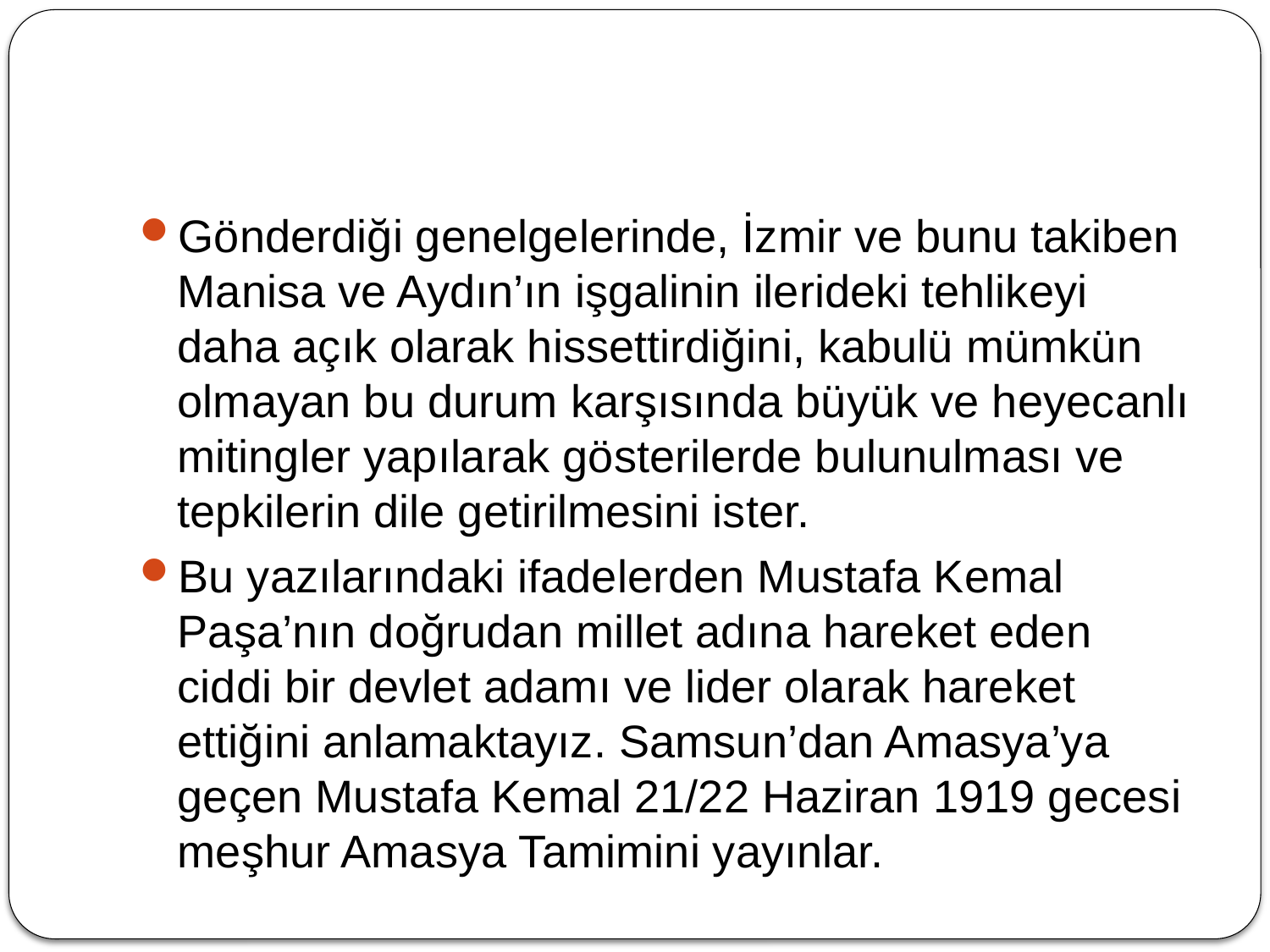

#
Gönderdiği genelgelerinde, İzmir ve bunu takiben Manisa ve Aydın’ın işgalinin ilerideki tehlikeyi daha açık olarak hissettirdiğini, kabulü mümkün olmayan bu durum karşısında büyük ve heyecanlı mitingler yapılarak gösterilerde bulunulması ve tepkilerin dile getirilmesini ister.
Bu yazılarındaki ifadelerden Mustafa Kemal Paşa’nın doğrudan millet adına hareket eden ciddi bir devlet adamı ve lider olarak hareket ettiğini anlamaktayız. Samsun’dan Amasya’ya geçen Mustafa Kemal 21/22 Haziran 1919 gecesi meşhur Amasya Tamimini yayınlar.